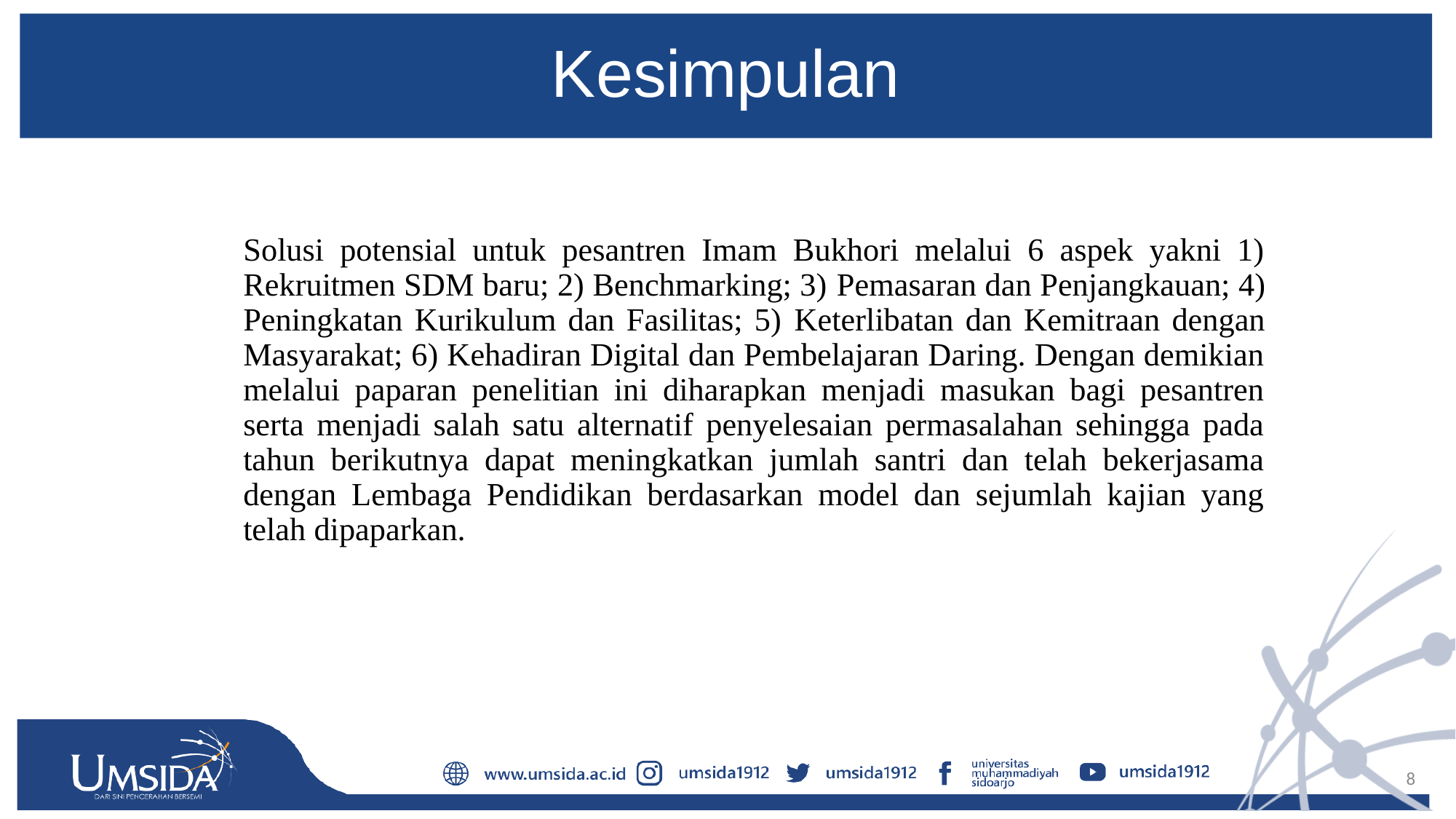

# Kesimpulan
Solusi potensial untuk pesantren Imam Bukhori melalui 6 aspek yakni 1) Rekruitmen SDM baru; 2) Benchmarking; 3) Pemasaran dan Penjangkauan; 4) Peningkatan Kurikulum dan Fasilitas; 5) Keterlibatan dan Kemitraan dengan Masyarakat; 6) Kehadiran Digital dan Pembelajaran Daring. Dengan demikian melalui paparan penelitian ini diharapkan menjadi masukan bagi pesantren serta menjadi salah satu alternatif penyelesaian permasalahan sehingga pada tahun berikutnya dapat meningkatkan jumlah santri dan telah bekerjasama dengan Lembaga Pendidikan berdasarkan model dan sejumlah kajian yang telah dipaparkan.